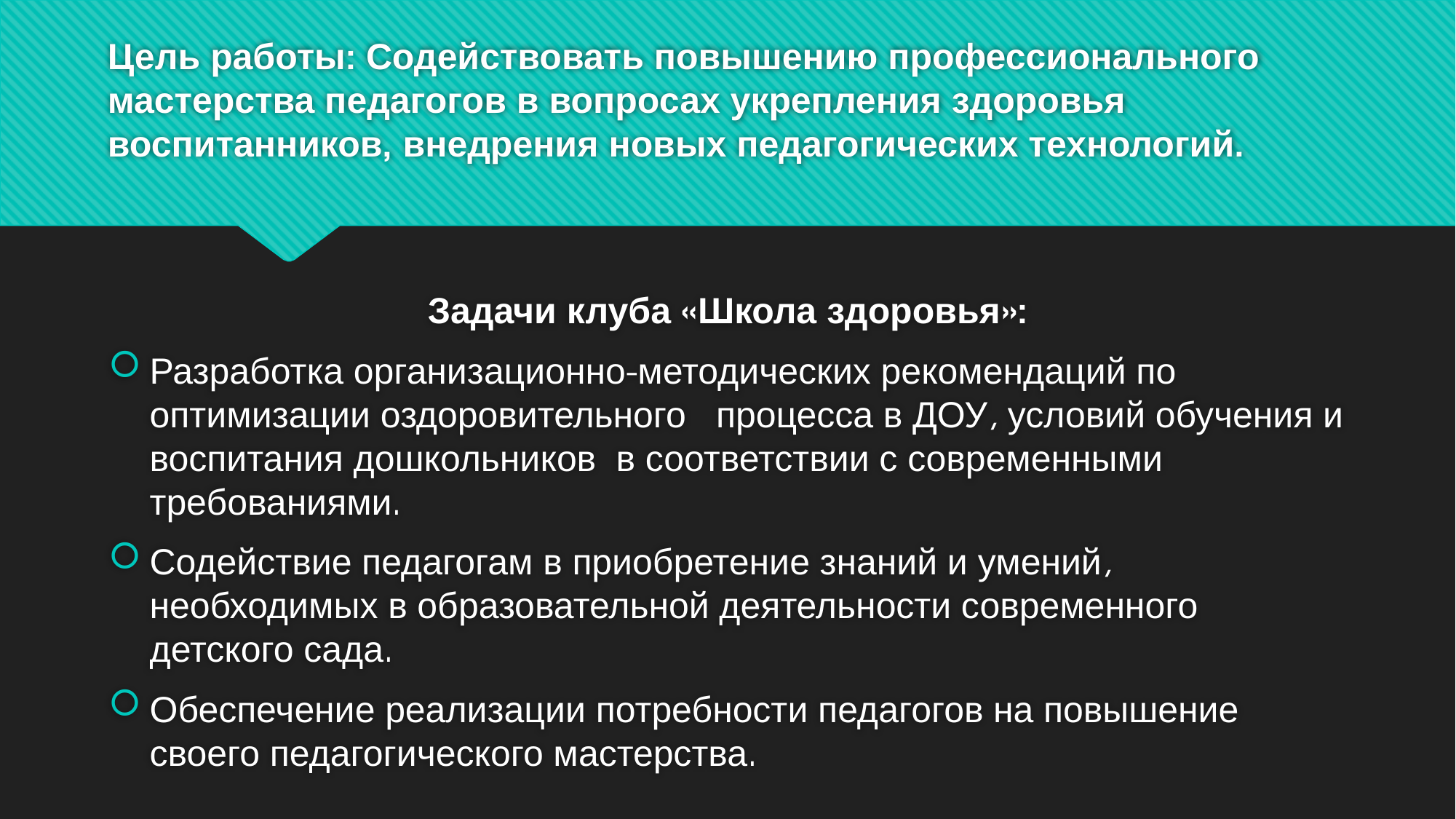

# Цель работы: Содействовать повышению профессионального мастерства педагогов в вопросах укрепления здоровья воспитанников, внедрения новых педагогических технологий.
Задачи клуба «Школа здоровья»:
Разработка организационно-методических рекомендаций по оптимизации оздоровительного   процесса в ДОУ, условий обучения и воспитания дошкольников  в соответствии с современными требованиями.
Содействие педагогам в приобретение знаний и умений, необходимых в образовательной деятельности современного детского сада.
Обеспечение реализации потребности педагогов на повышение своего педагогического мастерства.